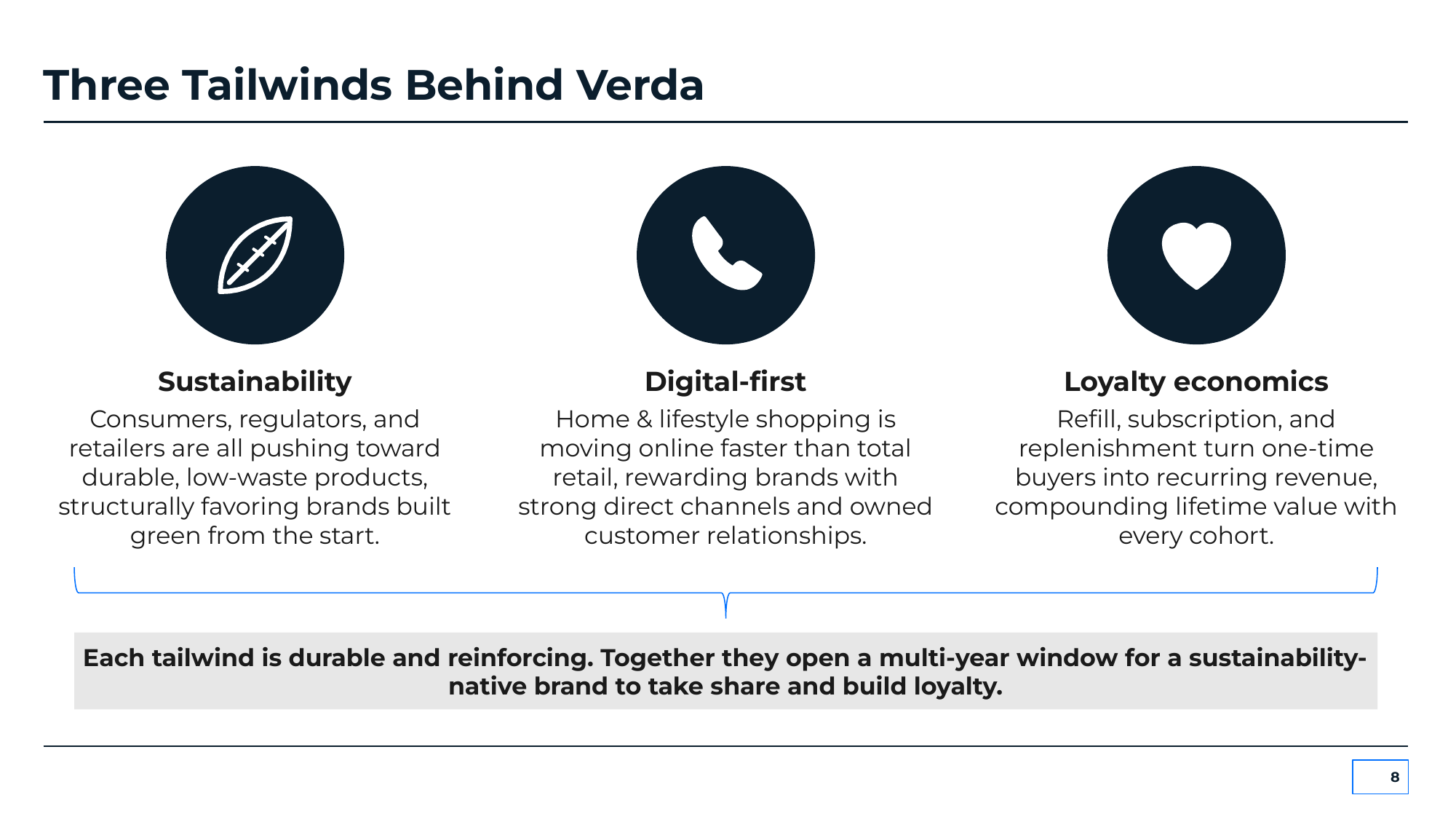

# Three Tailwinds Behind Verda

Sustainability
Consumers, regulators, and retailers are all pushing toward durable, low-waste products, structurally favoring brands built green from the start.
Digital-first
Home & lifestyle shopping is moving online faster than total retail, rewarding brands with strong direct channels and owned customer relationships.
Loyalty economics
Refill, subscription, and replenishment turn one-time buyers into recurring revenue, compounding lifetime value with every cohort.
Each tailwind is durable and reinforcing. Together they open a multi-year window for a sustainability-native brand to take share and build loyalty.
8